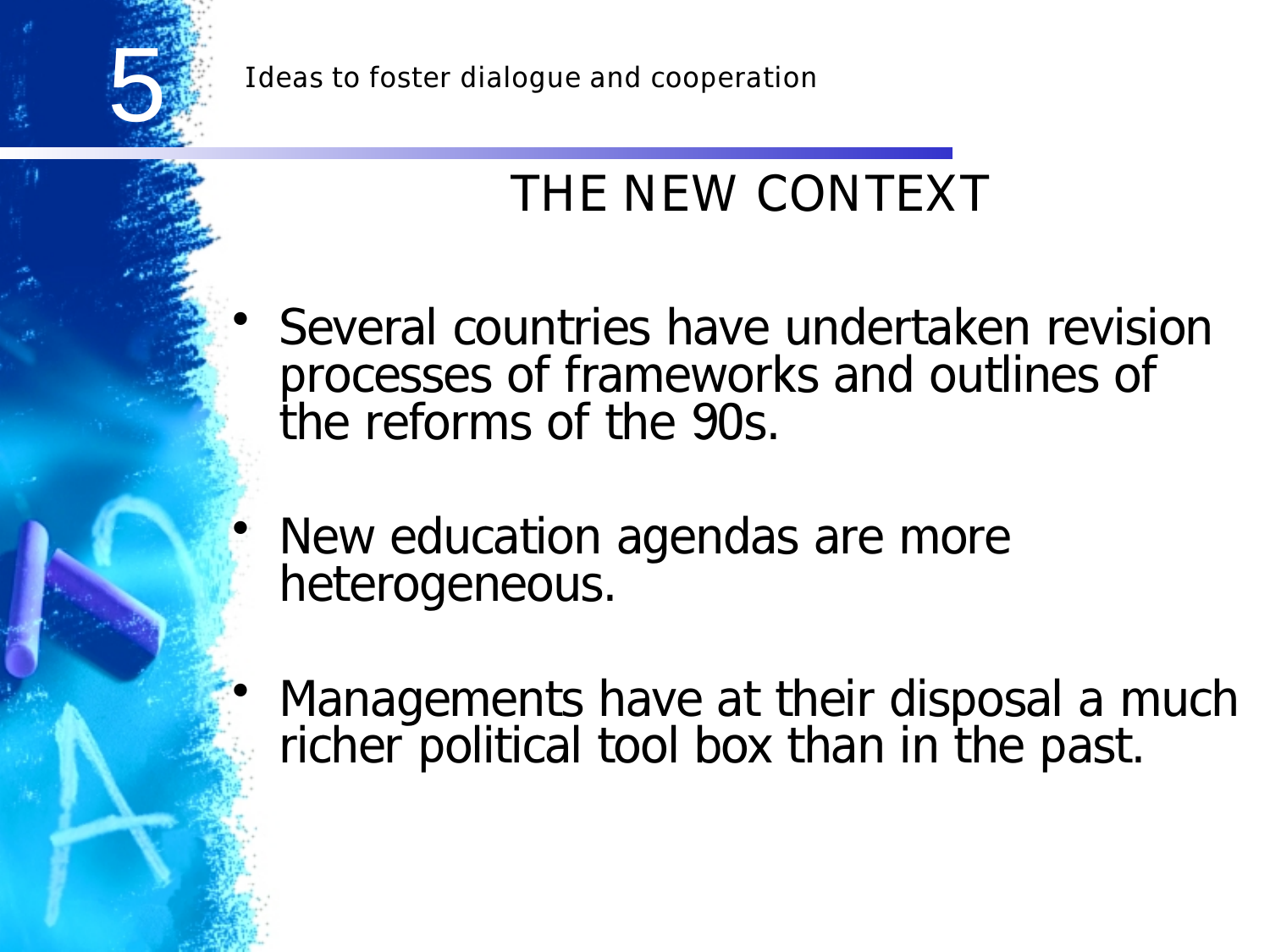

Ideas to foster dialogue and cooperation
	THE NEW CONTEXT

Several countries have undertaken revision processes of frameworks and outlines of the reforms of the 90s.

New education agendas are more  heterogeneous.

Managements have at their disposal a much richer political tool box than in the past.